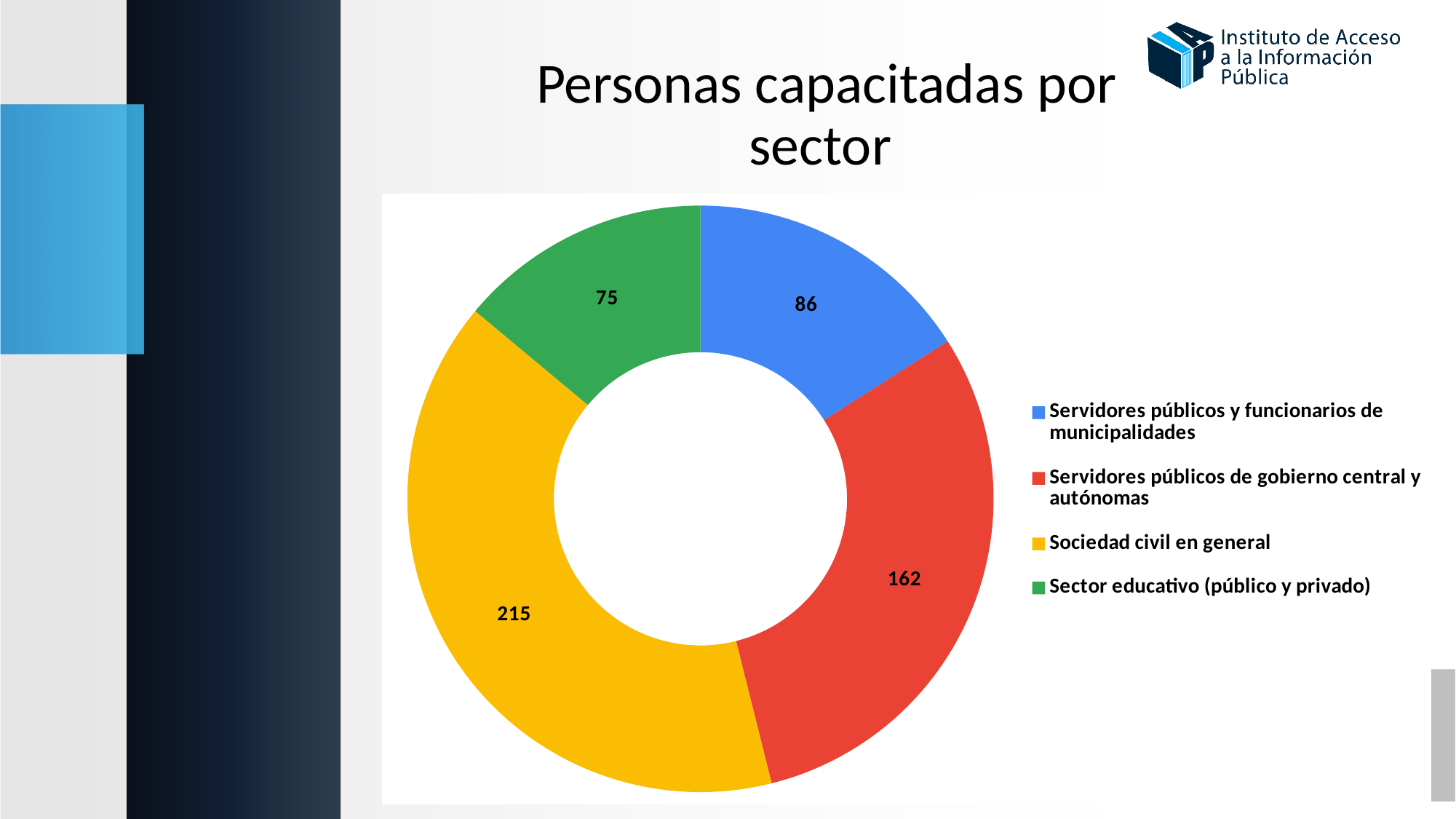

# Personas capacitadas por sector

### Chart

| Category | Personas capacitadas por sector   |
|---|---|
| Servidores públicos y funcionarios de municipalidades | 86.0 |
| Servidores públicos de gobierno central y autónomas | 162.0 |
| Sociedad civil en general | 215.0 |
| Sector educativo (público y privado) | 75.0 |